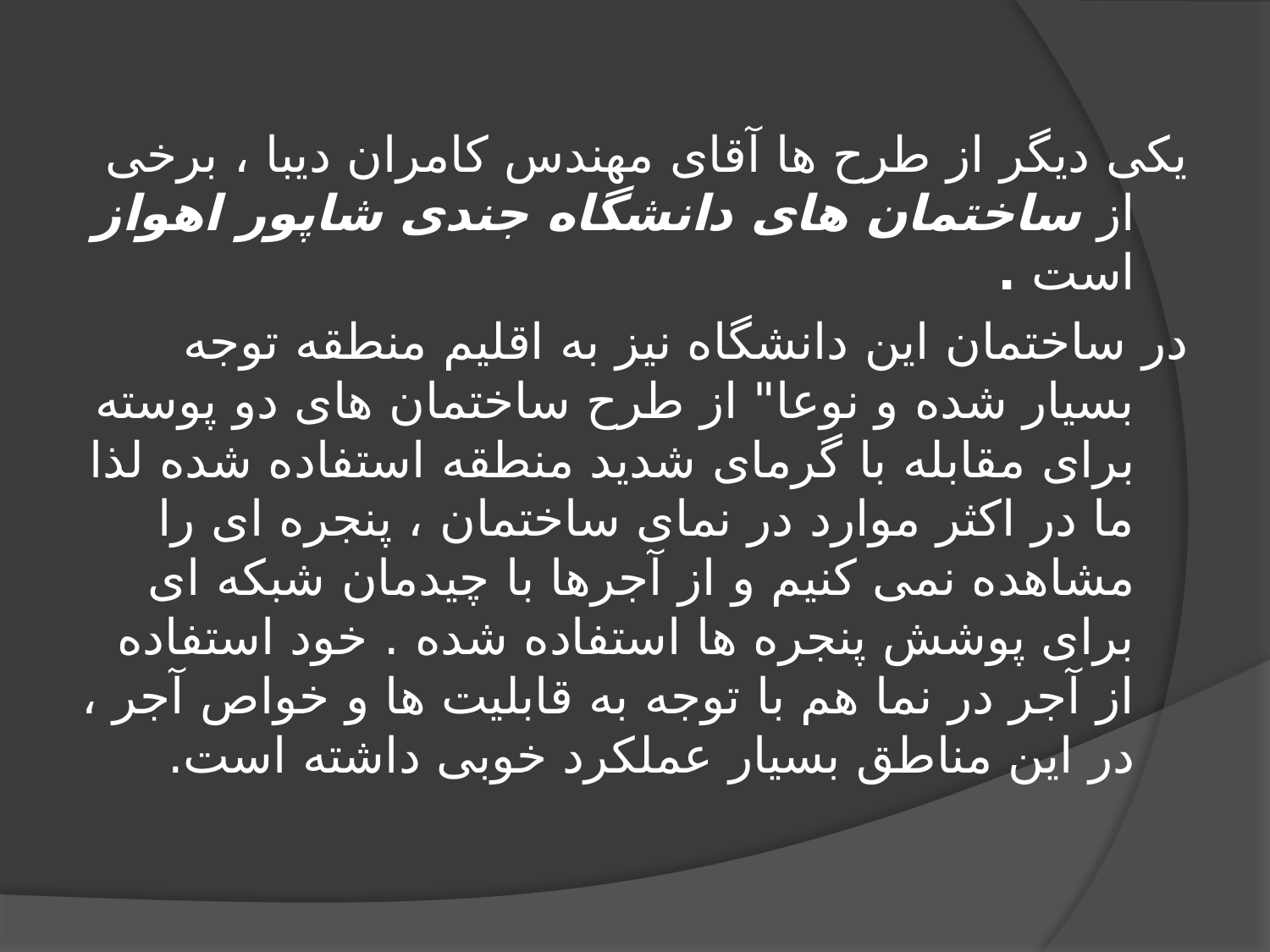

یکی دیگر از طرح ها آقای مهندس کامران دیبا ، برخی از ساختمان های دانشگاه جندی شاپور اهواز است .
در ساختمان این دانشگاه نیز به اقلیم منطقه توجه بسیار شده و نوعا" از طرح ساختمان های دو پوسته برای مقابله با گرمای شدید منطقه استفاده شده لذا ما در اکثر موارد در نمای ساختمان ، پنجره ای را مشاهده نمی کنیم و از آجرها با چیدمان شبکه ای برای پوشش پنجره ها استفاده شده . خود استفاده از آجر در نما هم با توجه به قابلیت ها و خواص آجر ، در این مناطق بسیار عملکرد خوبی داشته است.